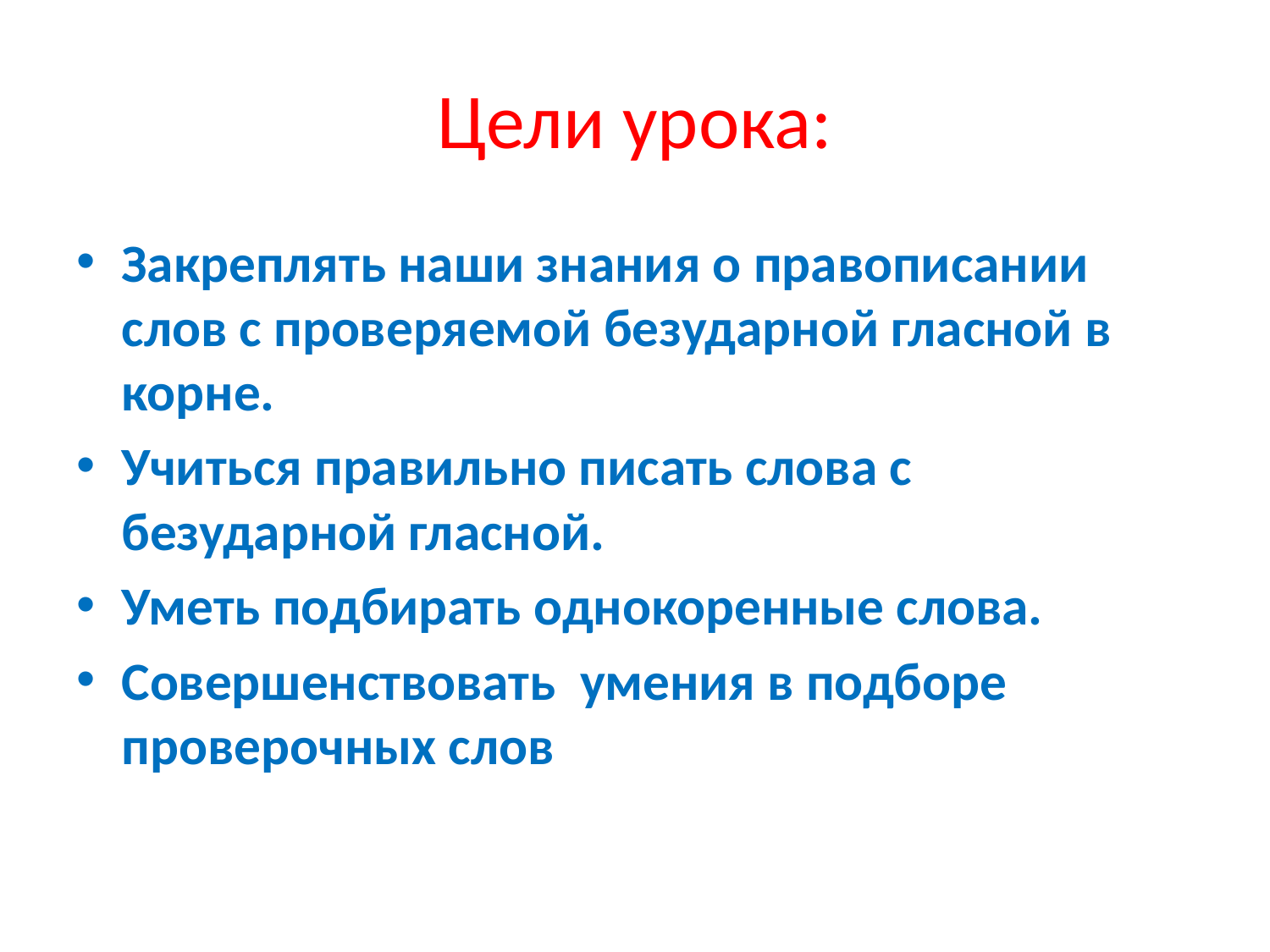

# Цели урока:
Закреплять наши знания о правописании слов с проверяемой безударной гласной в корне.
Учиться правильно писать слова с безударной гласной.
Уметь подбирать однокоренные слова.
Совершенствовать  умения в подборе проверочных слов